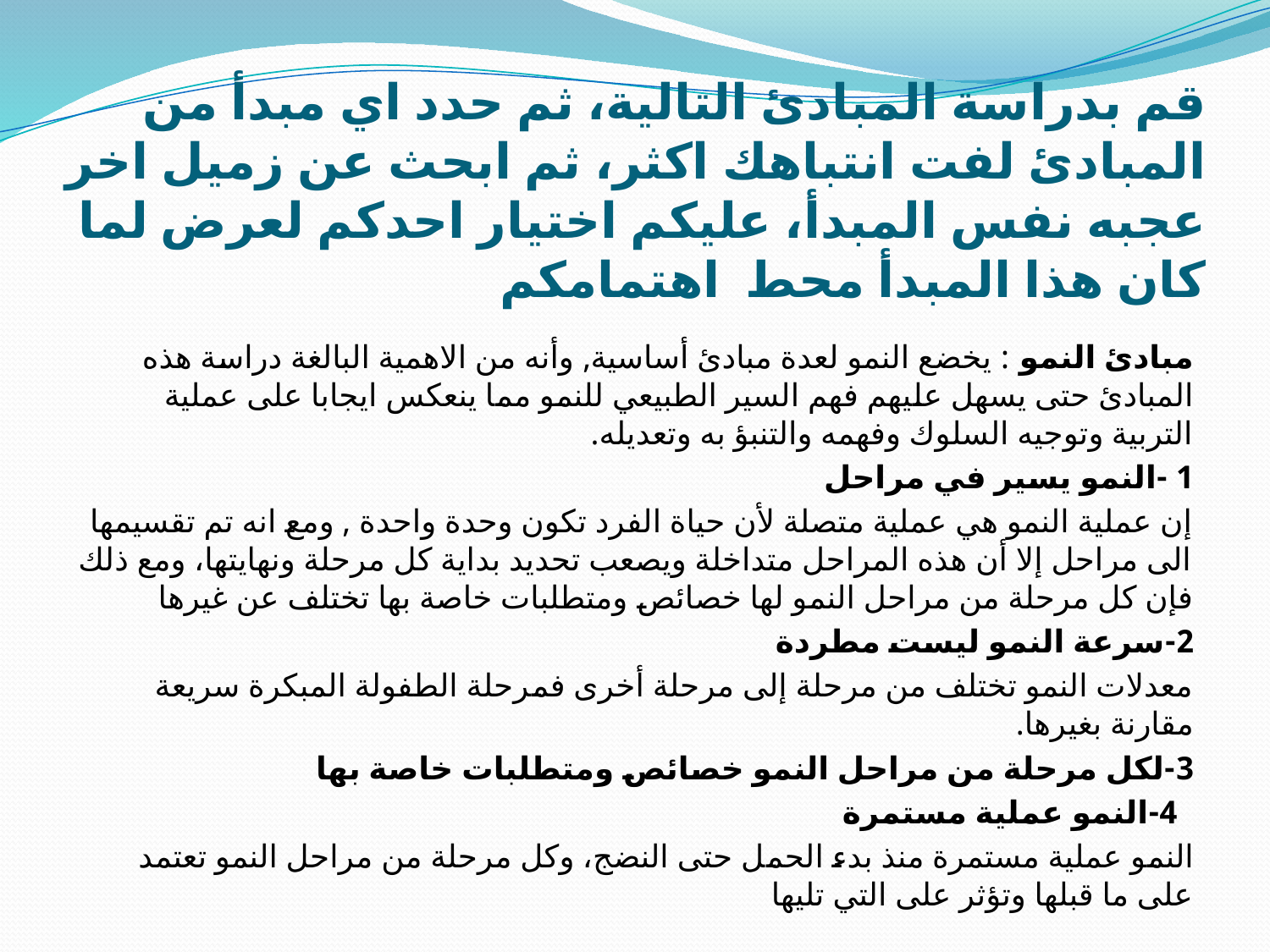

# قم بدراسة المبادئ التالية، ثم حدد اي مبدأ من المبادئ لفت انتباهك اكثر، ثم ابحث عن زميل اخر عجبه نفس المبدأ، عليكم اختيار احدكم لعرض لما كان هذا المبدأ محط  اهتمامكم

مبادئ النمو : يخضع النمو لعدة مبادئ أساسية, وأنه من الاهمية البالغة دراسة هذه المبادئ حتى يسهل عليهم فهم السير الطبيعي للنمو مما ينعكس ايجابا على عملية التربية وتوجيه السلوك وفهمه والتنبؤ به وتعديله.
1 -النمو يسير في مراحل
إن عملية النمو هي عملية متصلة لأن حياة الفرد تكون وحدة واحدة , ومع انه تم تقسيمها الى مراحل إلا أن هذه المراحل متداخلة ويصعب تحديد بداية كل مرحلة ونهايتها، ومع ذلك فإن كل مرحلة من مراحل النمو لها خصائص ومتطلبات خاصة بها تختلف عن غيرها
2-سرعة النمو ليست مطردة
معدلات النمو تختلف من مرحلة إلى مرحلة أخرى فمرحلة الطفولة المبكرة سريعة مقارنة بغيرها.
3-لكل مرحلة من مراحل النمو خصائص ومتطلبات خاصة بها
  4-النمو عملية مستمرة
النمو عملية مستمرة منذ بدء الحمل حتى النضج، وكل مرحلة من مراحل النمو تعتمد على ما قبلها وتؤثر على التي تليها